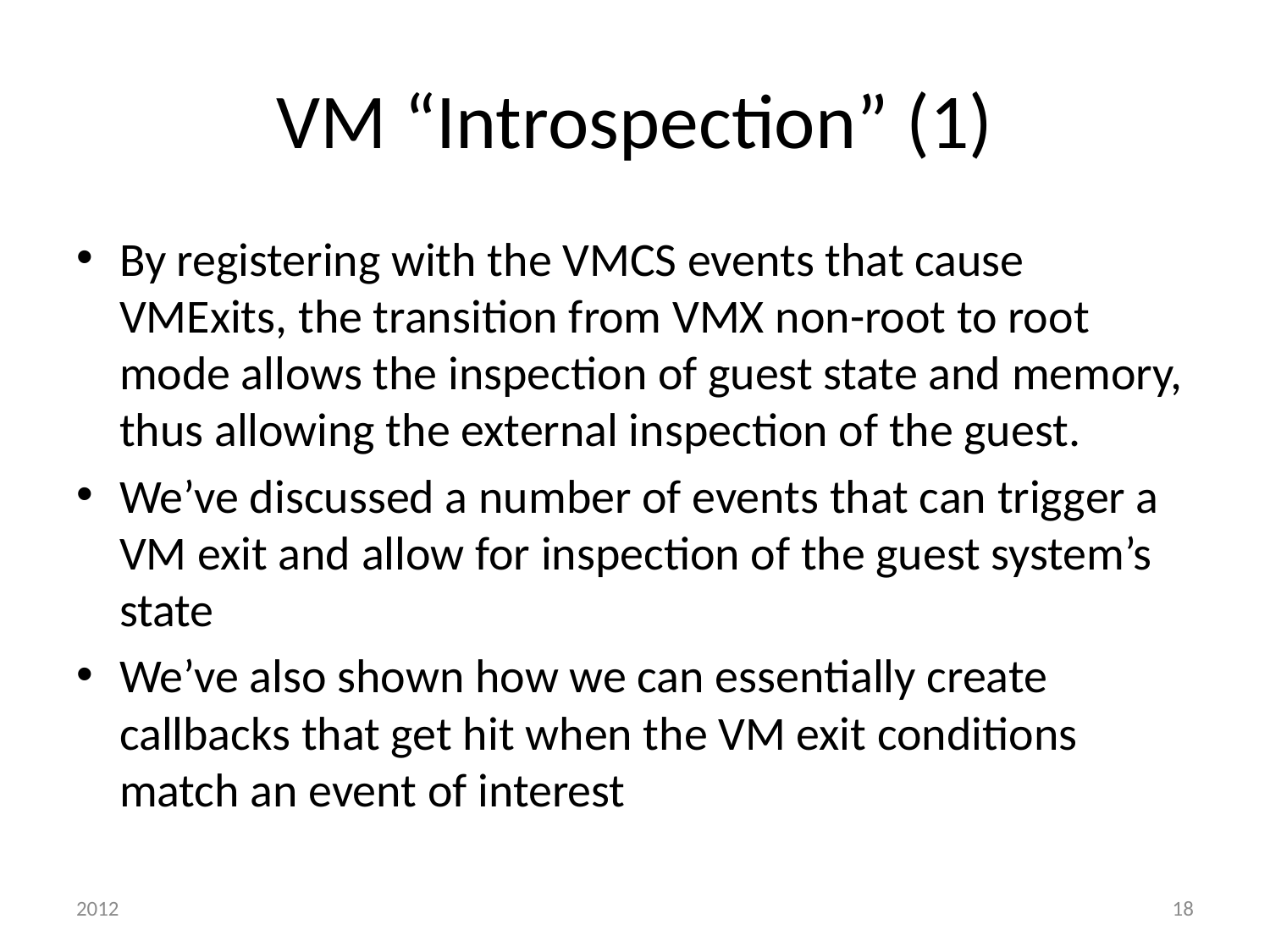

# VM “Introspection” (1)
By registering with the VMCS events that cause VMExits, the transition from VMX non-root to root mode allows the inspection of guest state and memory, thus allowing the external inspection of the guest.
We’ve discussed a number of events that can trigger a VM exit and allow for inspection of the guest system’s state
We’ve also shown how we can essentially create callbacks that get hit when the VM exit conditions match an event of interest
2012

18